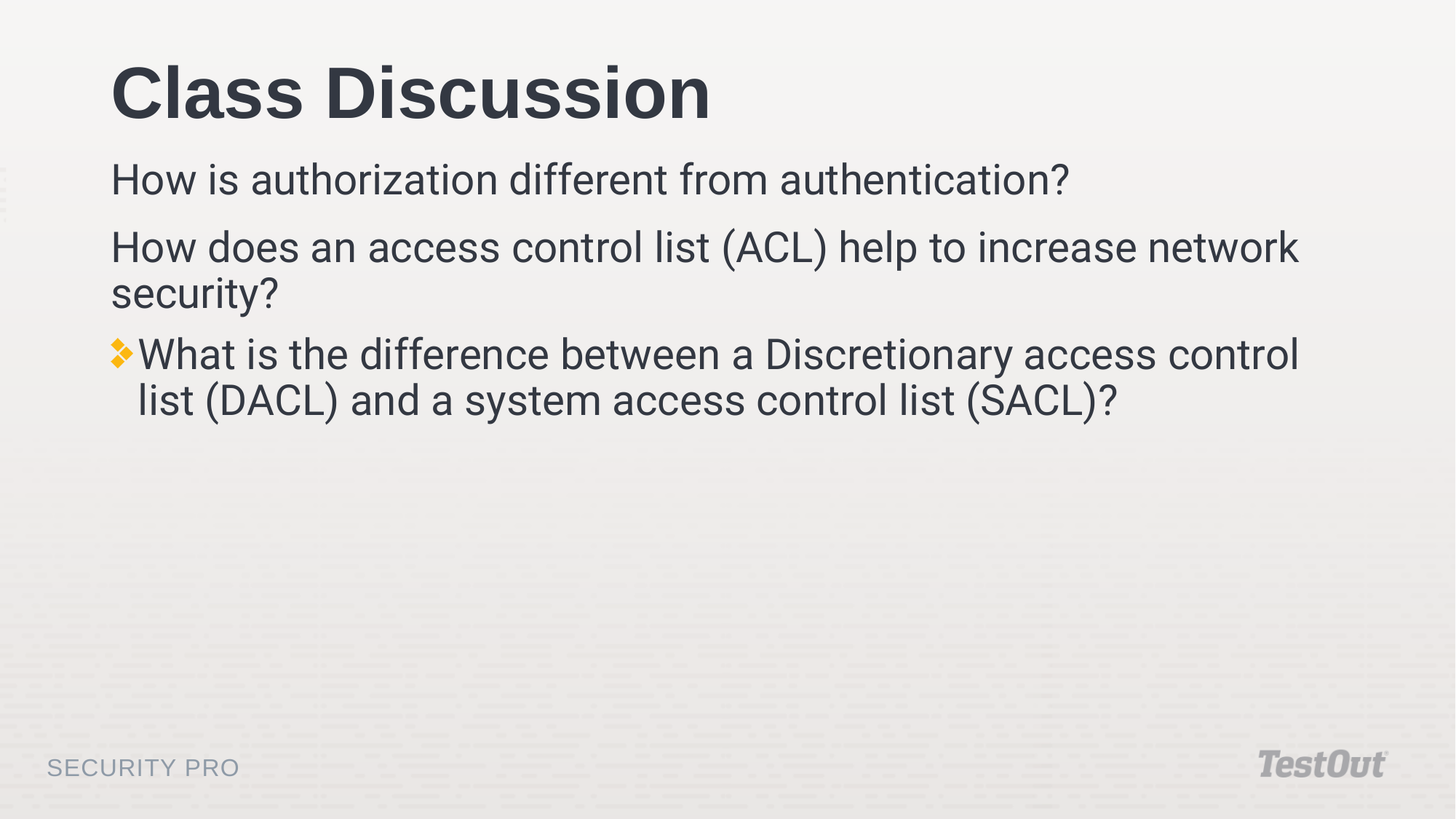

# Class Discussion
How is authorization different from authentication?
How does an access control list (ACL) help to increase network security?
What is the difference between a Discretionary access control list (DACL) and a system access control list (SACL)?
Security Pro